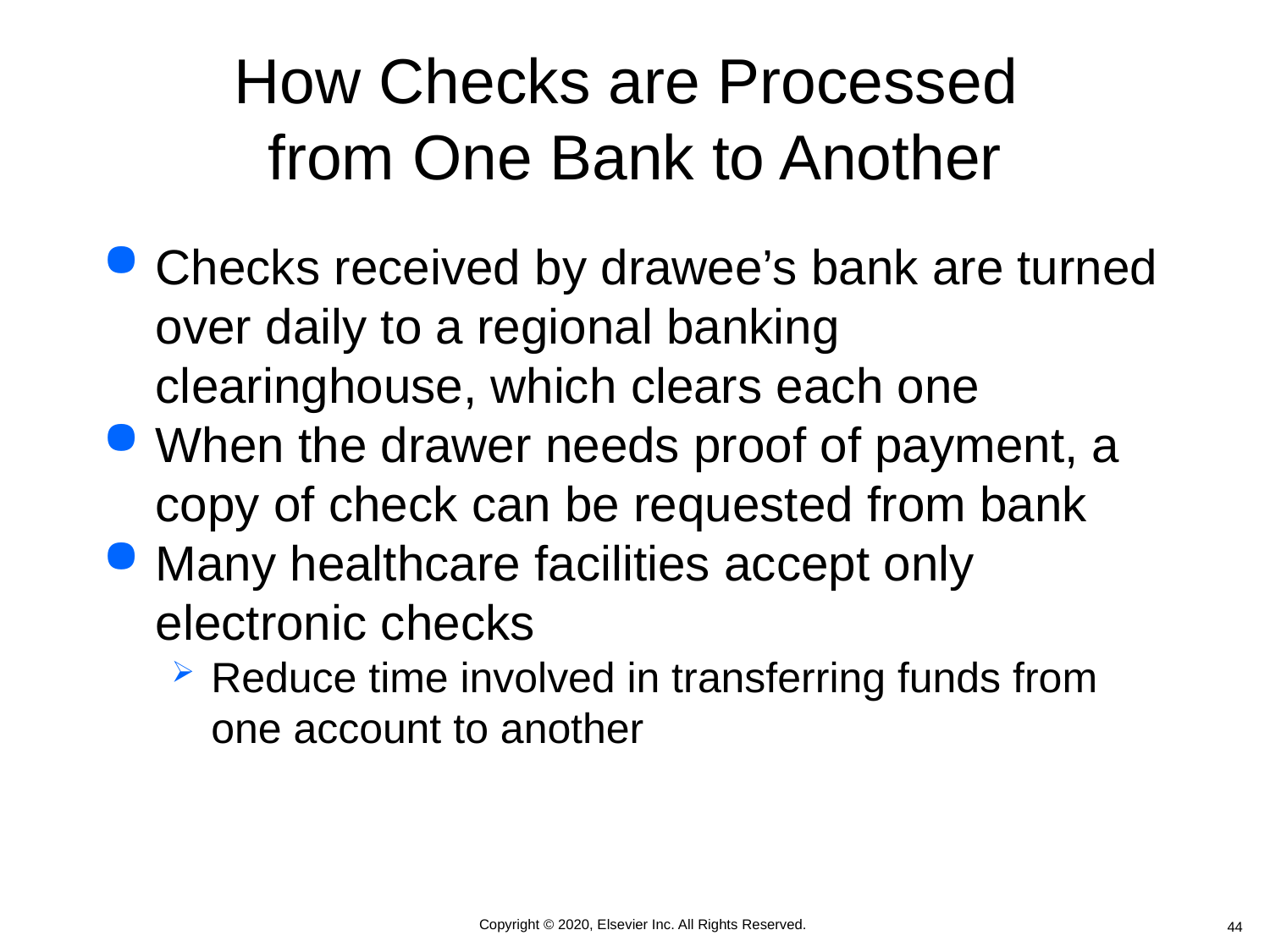

# How Checks are Processed from One Bank to Another
Checks received by drawee’s bank are turned over daily to a regional banking clearinghouse, which clears each one
When the drawer needs proof of payment, a copy of check can be requested from bank
Many healthcare facilities accept only electronic checks
Reduce time involved in transferring funds from one account to another